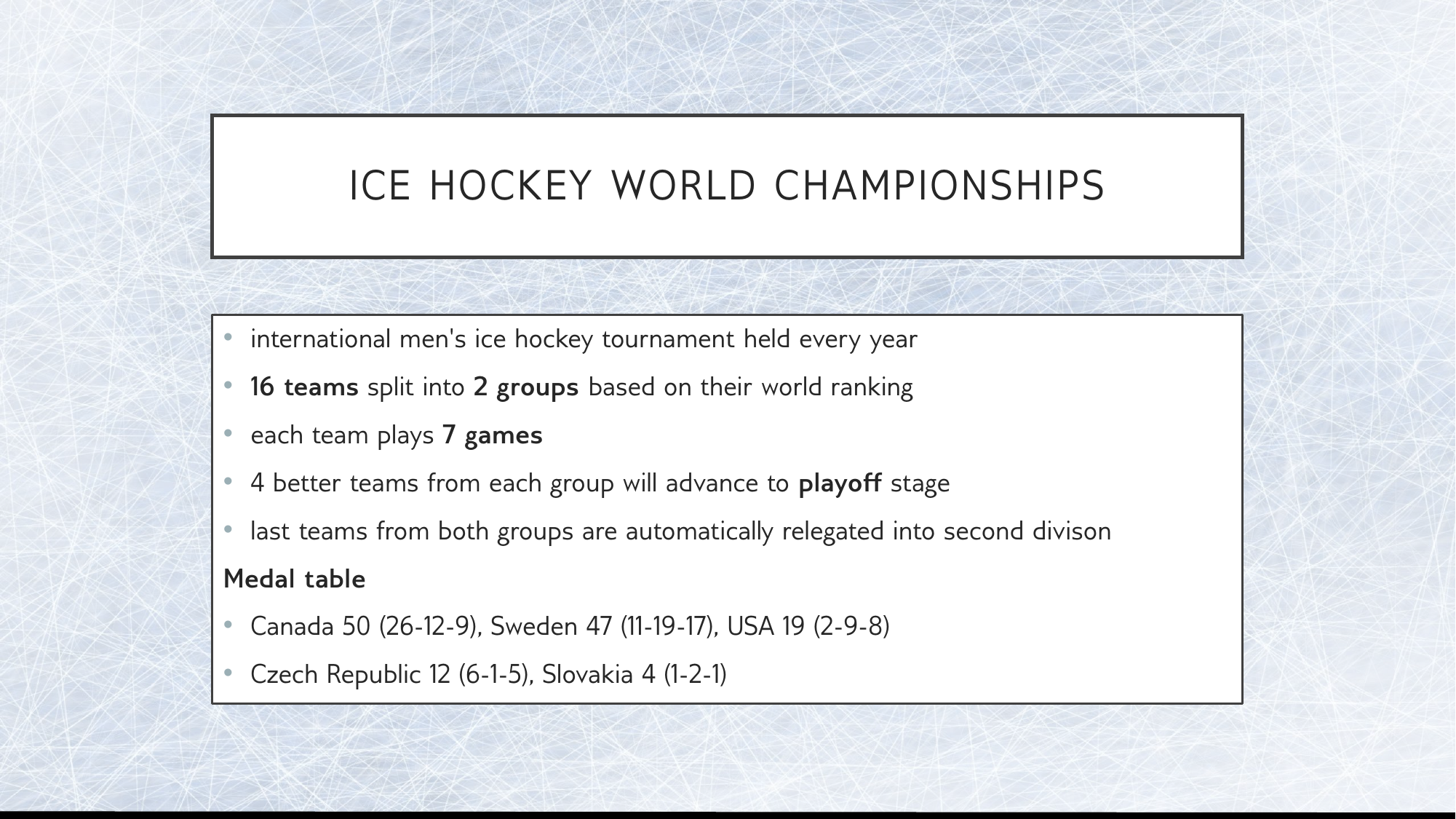

# Ice hockey world Championships
international men's ice hockey tournament held every year
16 teams split into 2 groups based on their world ranking
each team plays 7 games
4 better teams from each group will advance to playoff stage
last teams from both groups are automatically relegated into second divison
Medal table
Canada 50 (26-12-9), Sweden 47 (11-19-17), USA 19 (2-9-8)
Czech Republic 12 (6-1-5), Slovakia 4 (1-2-1)